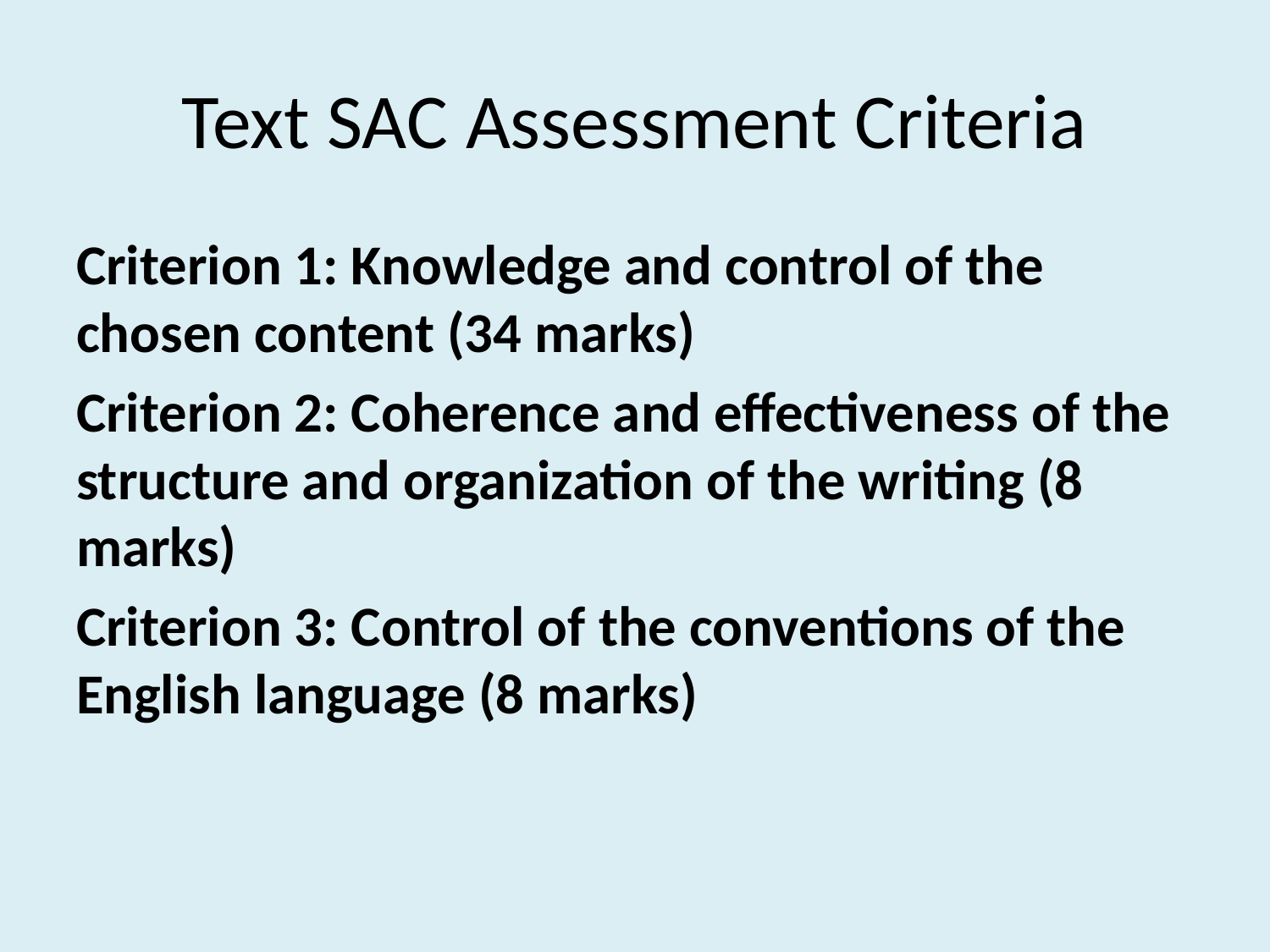

# Text SAC Assessment Criteria
Criterion 1: Knowledge and control of the chosen content (34 marks)
Criterion 2: Coherence and effectiveness of the structure and organization of the writing (8 marks)
Criterion 3: Control of the conventions of the English language (8 marks)